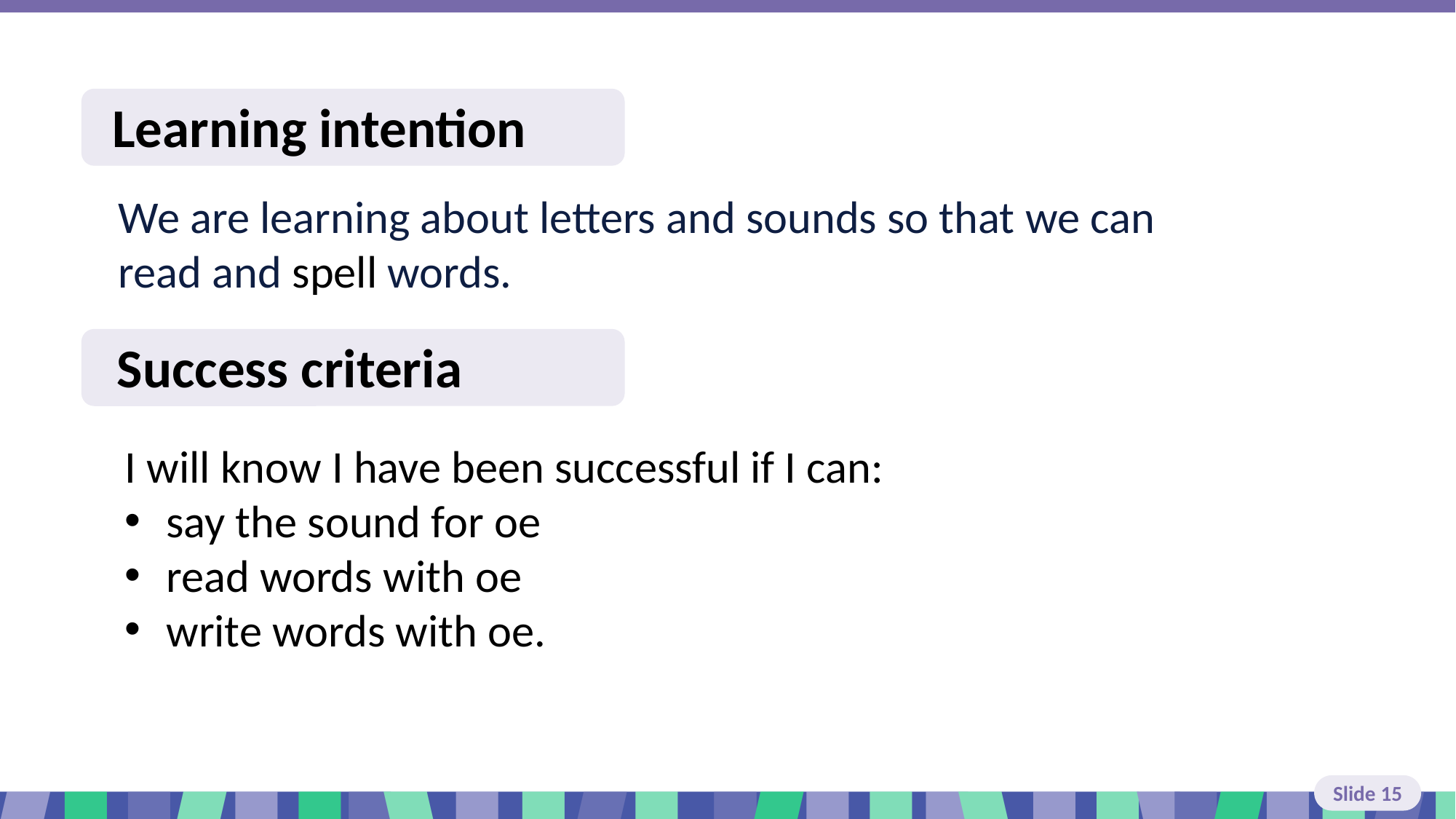

Slide 15 Learning intention and success criteria
I will know I have been successful if I can:
say the sound for oe
read words with oe
write words with oe.